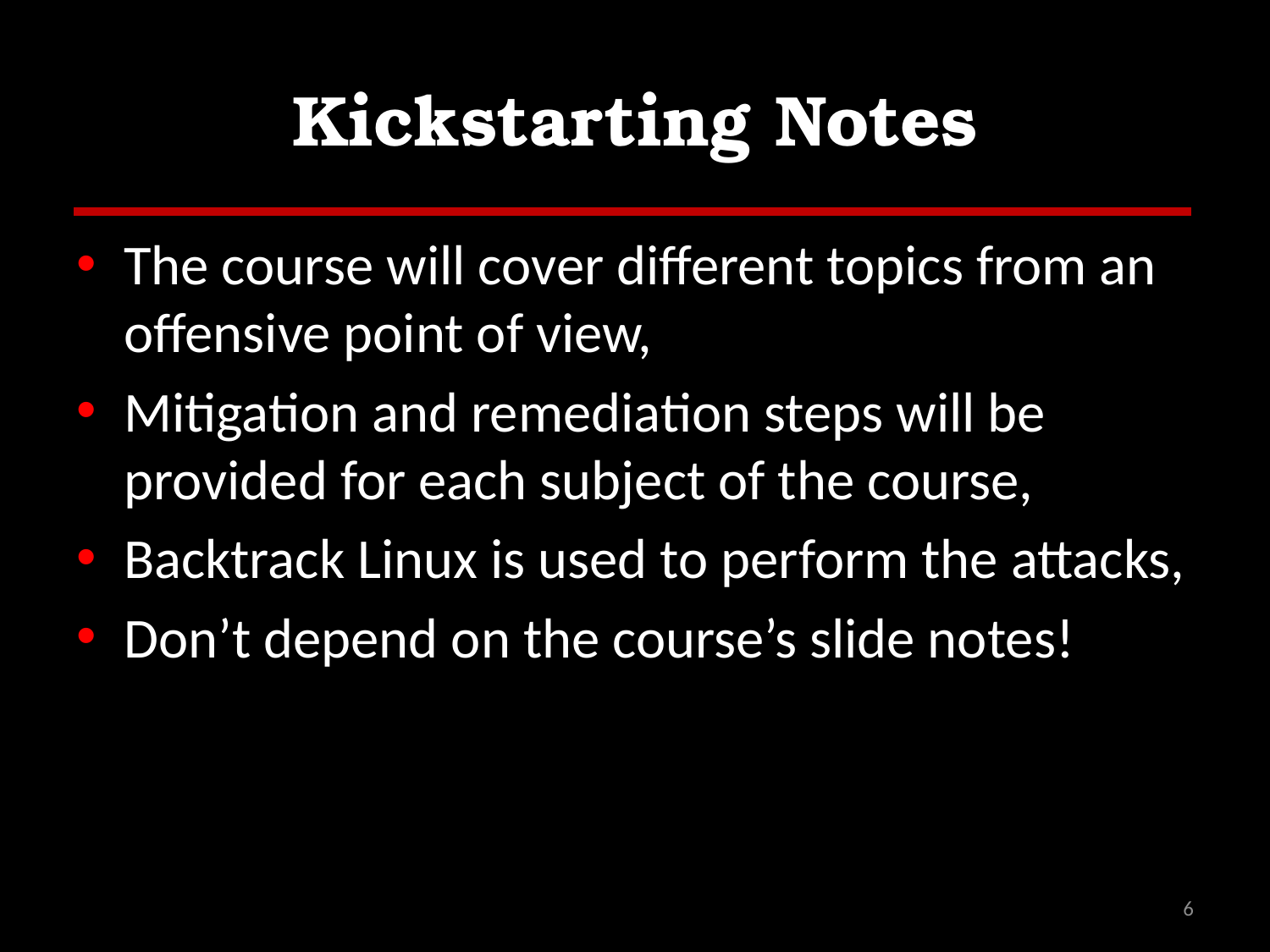

# Kickstarting Notes
The course will cover different topics from an offensive point of view,
Mitigation and remediation steps will be provided for each subject of the course,
Backtrack Linux is used to perform the attacks,
Don’t depend on the course’s slide notes!
6